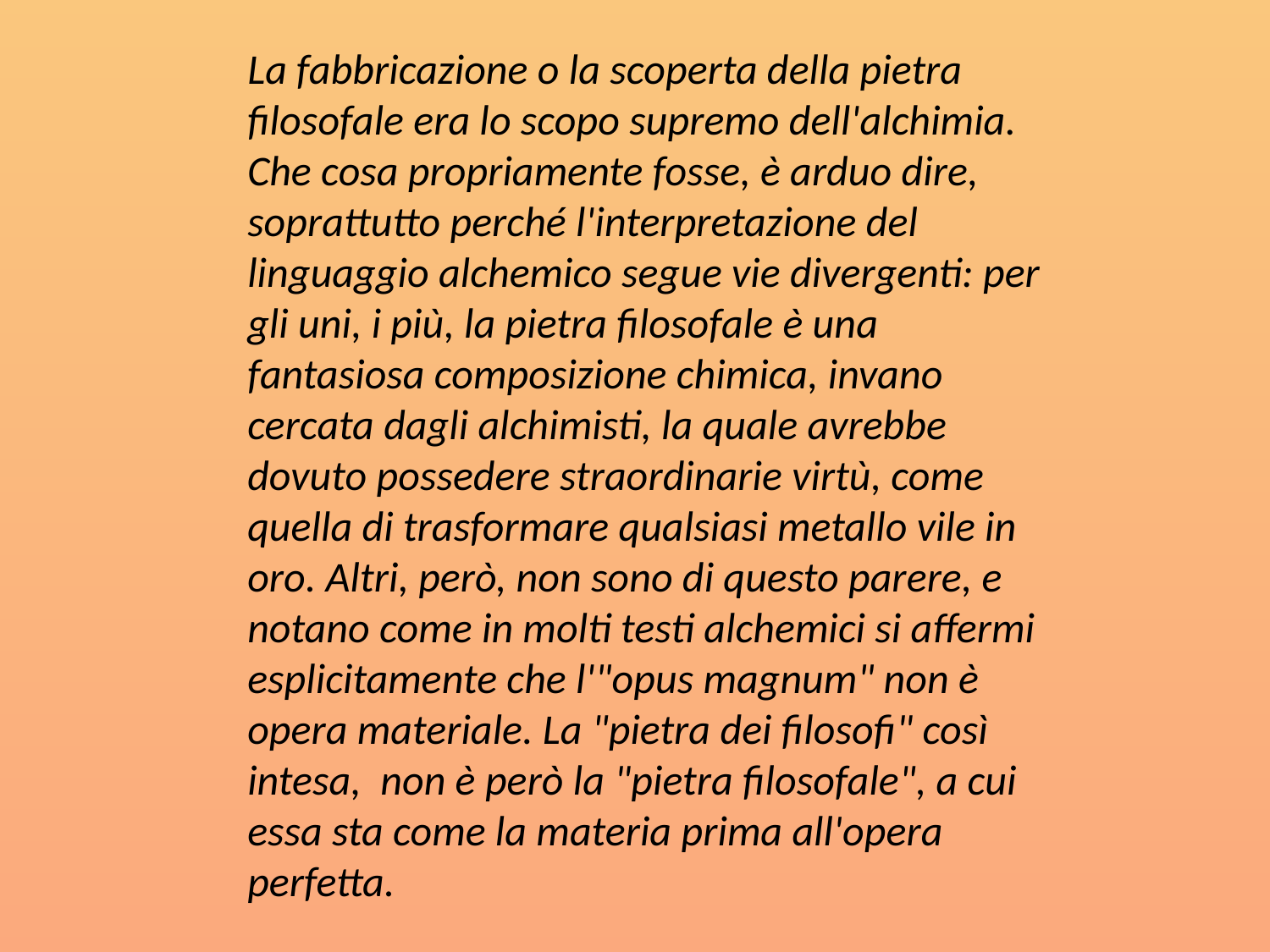

La fabbricazione o la scoperta della pietra filosofale era lo scopo supremo dell'alchimia. Che cosa propriamente fosse, è arduo dire, soprattutto perché l'interpretazione del linguaggio alchemico segue vie divergenti: per gli uni, i più, la pietra filosofale è una fantasiosa composizione chimica, invano cercata dagli alchimisti, la quale avrebbe dovuto possedere straordinarie virtù, come quella di trasformare qualsiasi metallo vile in oro. Altri, però, non sono di questo parere, e notano come in molti testi alchemici si affermi esplicitamente che l'"opus magnum" non è opera materiale. La "pietra dei filosofi" così intesa,  non è però la "pietra filosofale", a cui essa sta come la materia prima all'opera perfetta.